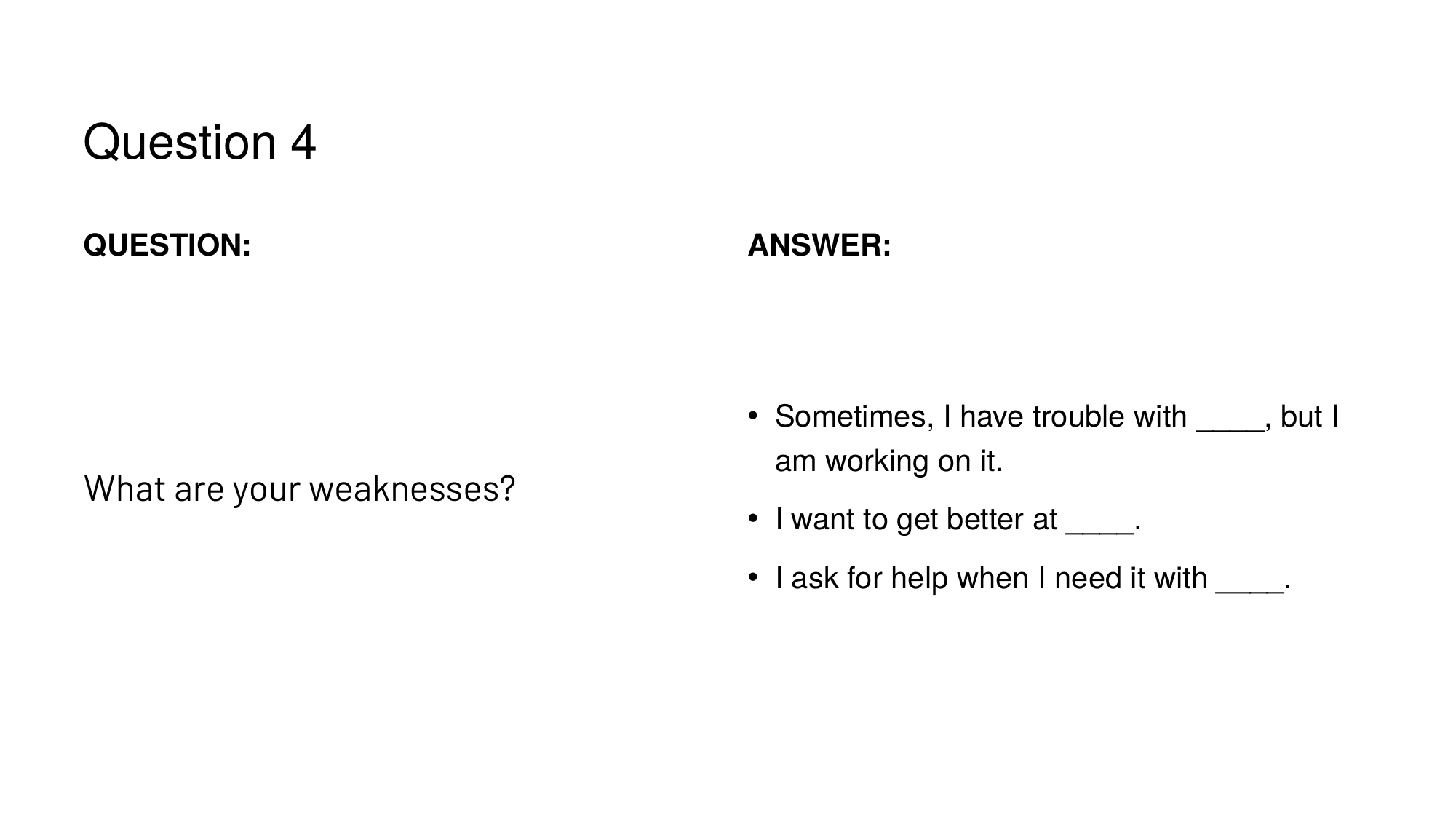

# Question 4
Question:
Answer:
Sometimes, I have trouble with ____, but I am working on it.
I want to get better at ____.
I ask for help when I need it with ____.
What are your weaknesses?